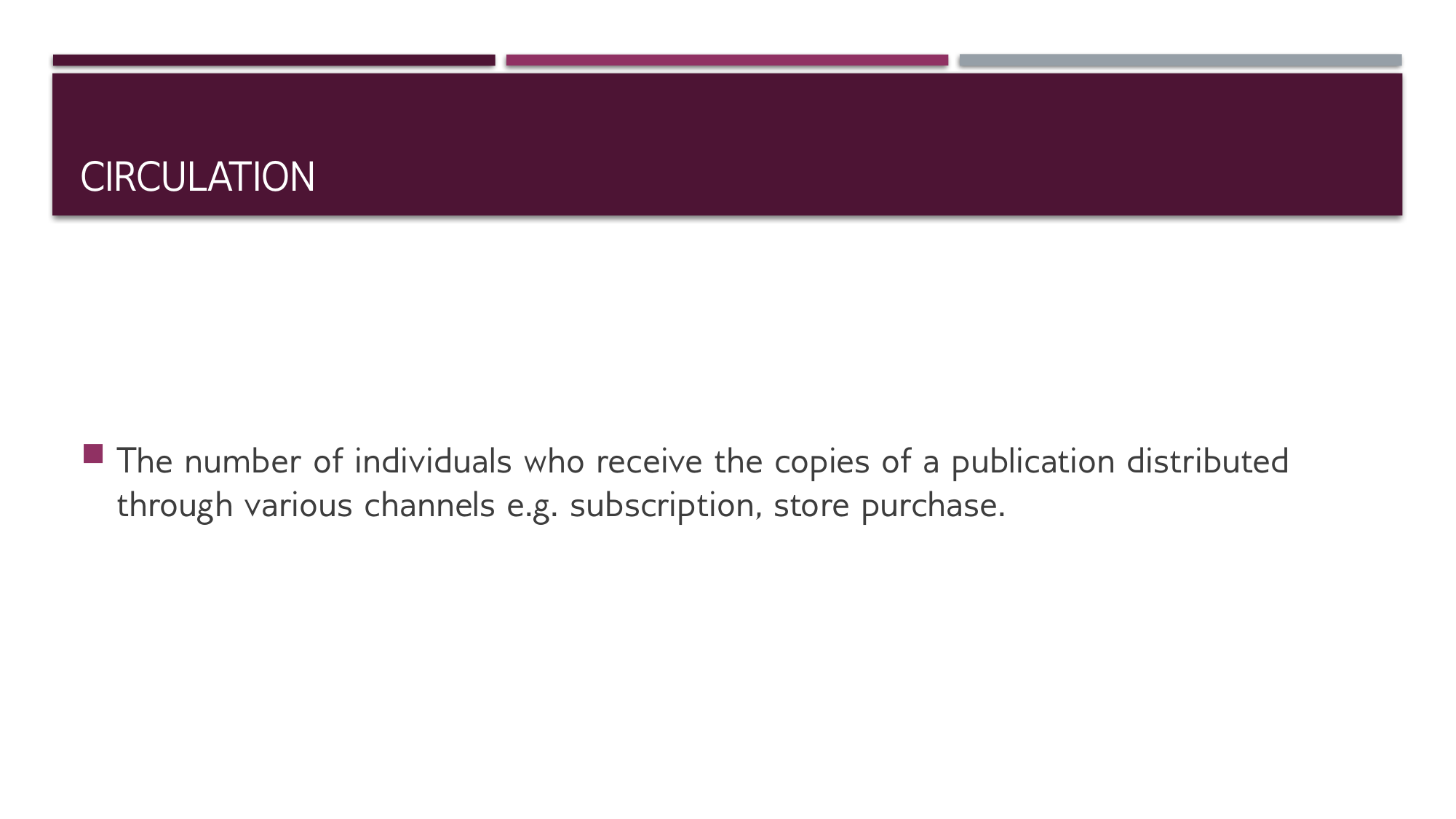

# circulation
The number of individuals who receive the copies of a publication distributed through various channels e.g. subscription, store purchase.